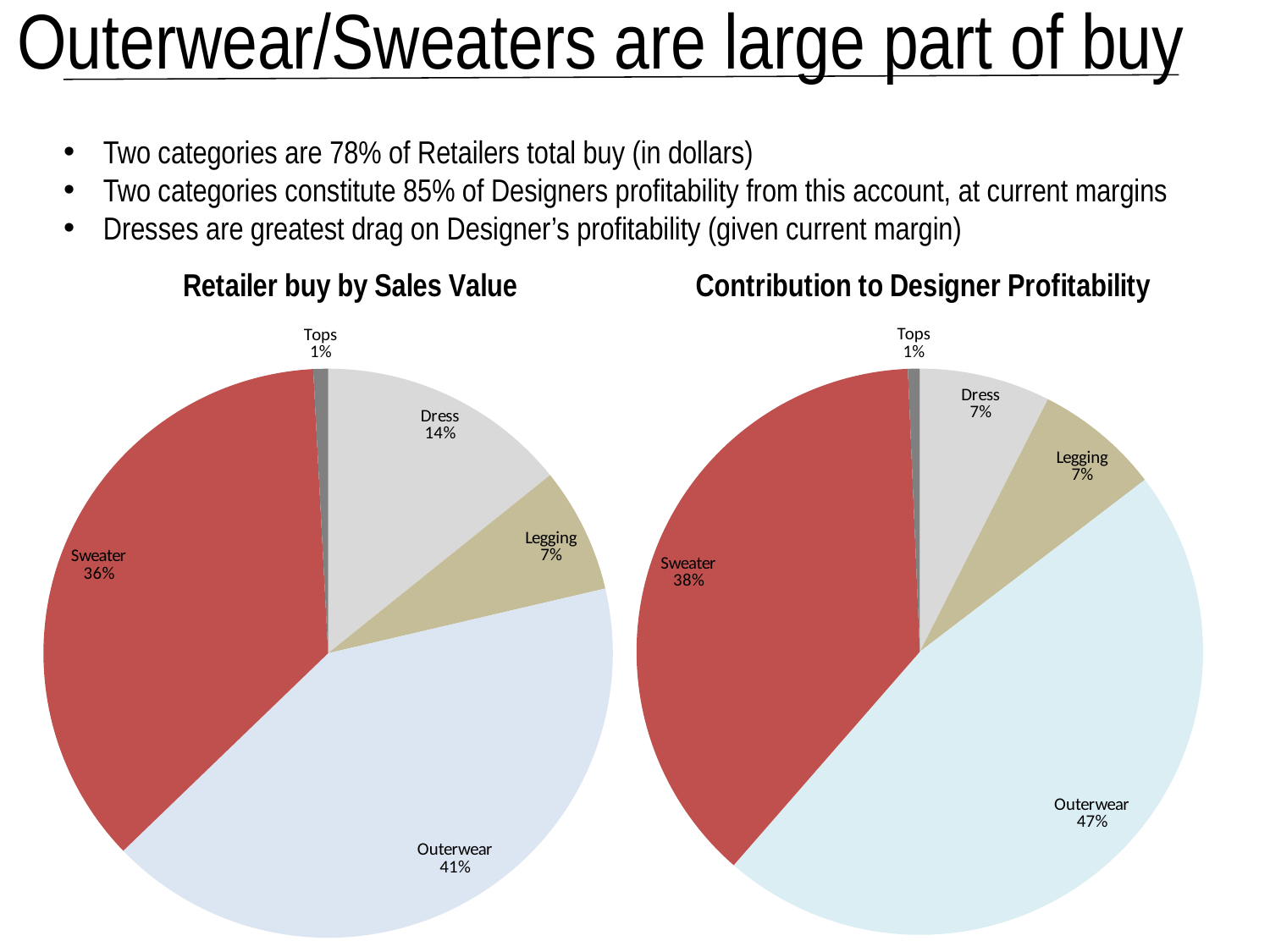

# Outerwear/Sweaters are large part of buy

Two categories are 78% of Retailers total buy (in dollars)
Two categories constitute 85% of Designers profitability from this account, at current margins
Dresses are greatest drag on Designer’s profitability (given current margin)

### Chart: Retailer buy by Sales Value

| Category |  |
|---|---|
| Dress | 10105.0 |
| Legging | 5050.0 |
| Outerwear | 29415.0 |
| Sweater | 25825.0 |
| Tops | 595.0 |

### Chart: Contribution to Designer Profitability

| Category |  |
|---|---|
| Dress | 1180.2 |
| Legging | 1128.4 |
| Outerwear | 7392.099999999998 |
| Sweater | 5989.5 |
| Tops | 106.6 |